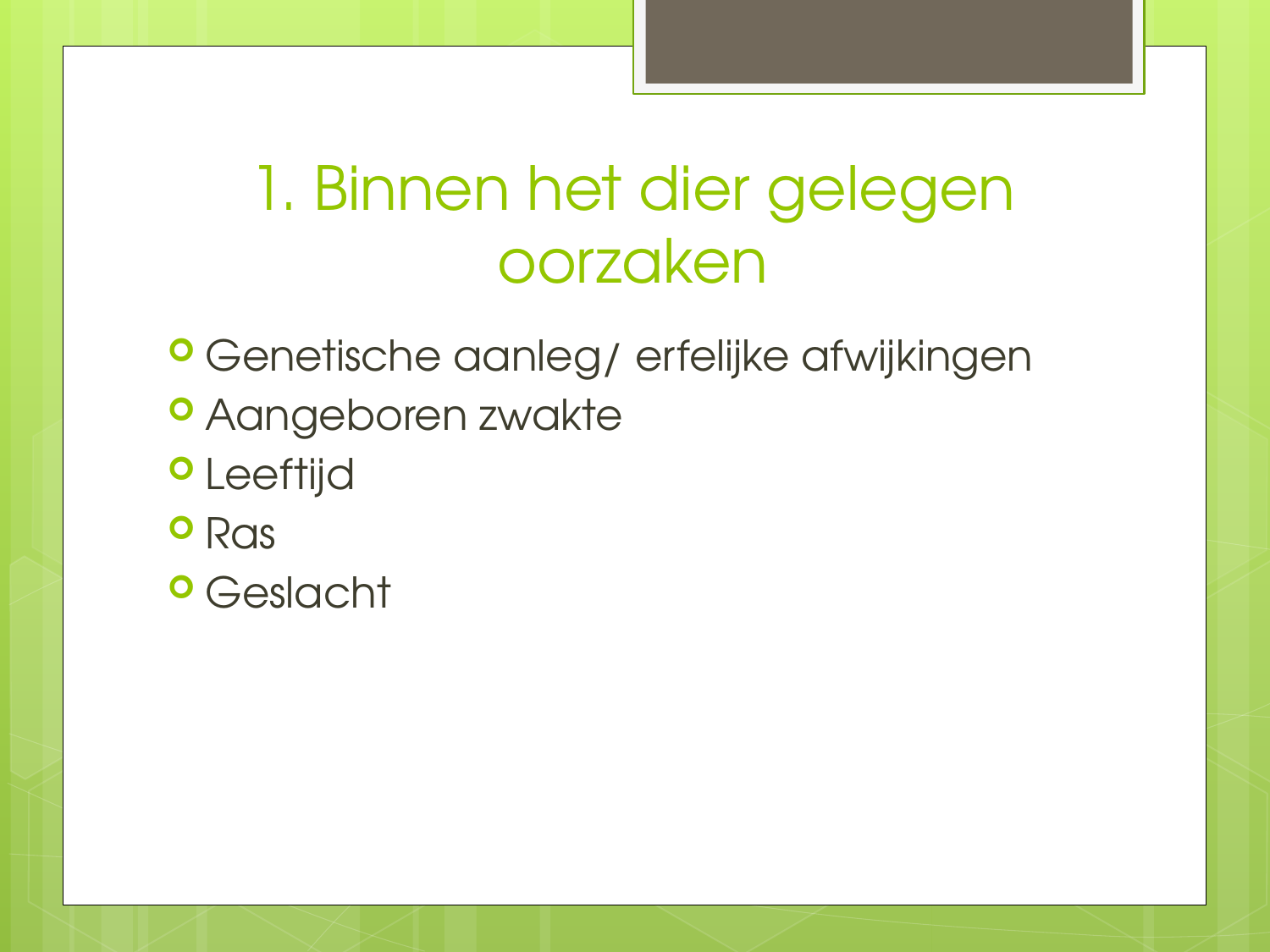

# 1. Binnen het dier gelegen oorzaken
Genetische aanleg/ erfelijke afwijkingen
Aangeboren zwakte
Leeftijd
Ras
Geslacht